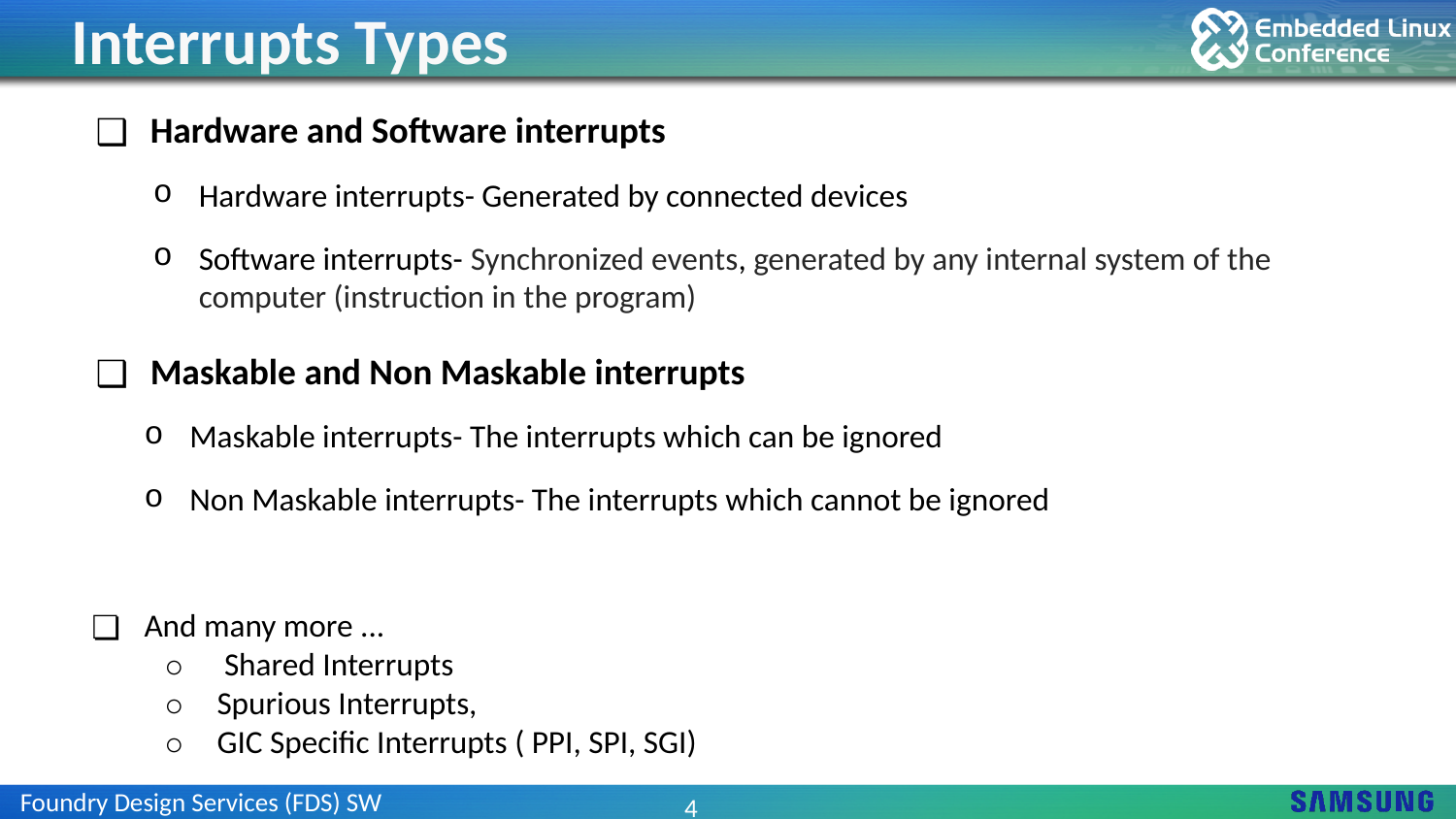

# Interrupts Types
Hardware and Software interrupts
Hardware interrupts- Generated by connected devices
Software interrupts- Synchronized events, generated by any internal system of the computer (instruction in the program)
Maskable and Non Maskable interrupts
Maskable interrupts- The interrupts which can be ignored
Non Maskable interrupts- The interrupts which cannot be ignored

And many more ...
 Shared Interrupts
Spurious Interrupts,
GIC Specific Interrupts ( PPI, SPI, SGI)